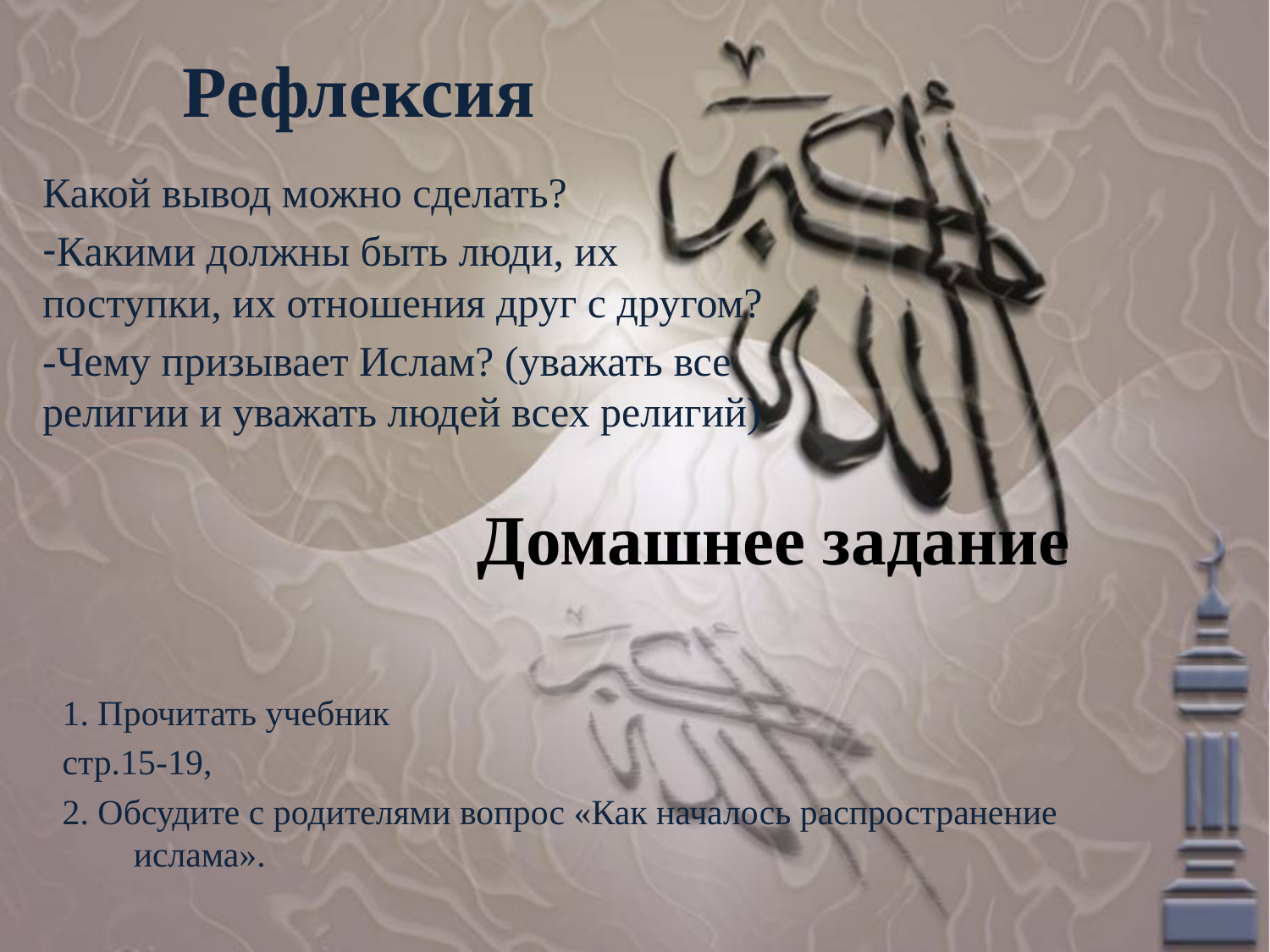

# Рефлексия
Какой вывод можно сделать?
Какими должны быть люди, их поступки, их отношения друг с другом?
-Чему призывает Ислам? (уважать все религии и уважать людей всех религий)

Домашнее задание

1. Прочитать учебник
стр.15-19,
2. Обсудите с родителями вопрос «Как началось распространение ислама».